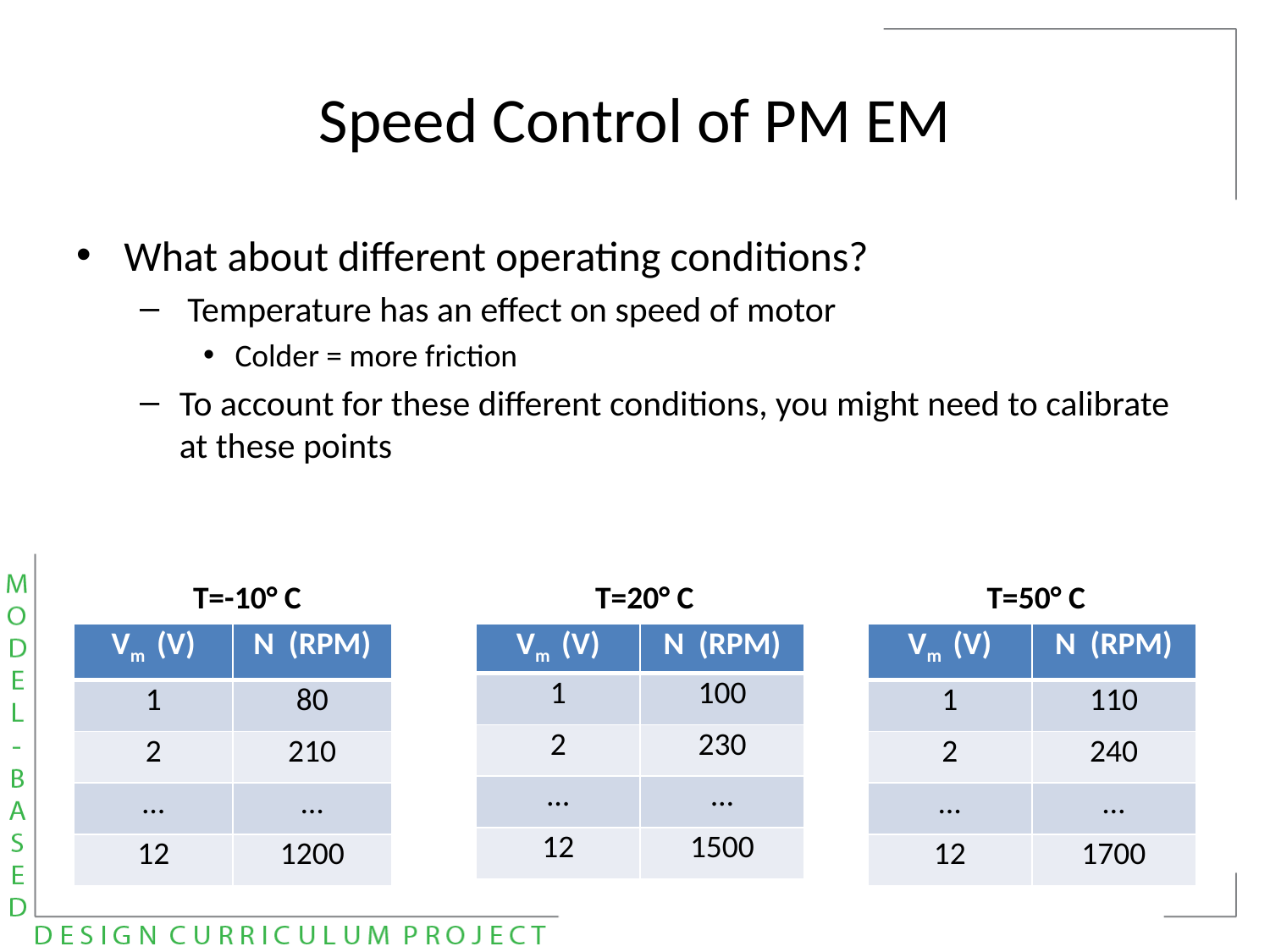

# Speed Control of PM EM
What about different operating conditions?
 Temperature has an effect on speed of motor
Colder = more friction
To account for these different conditions, you might need to calibrate at these points

T=-10° C
T=20° C
T=50° C
| Vm (V) | N (RPM) |
| --- | --- |
| 1 | 80 |
| 2 | 210 |
| … | … |
| 12 | 1200 |
| Vm (V) | N (RPM) |
| --- | --- |
| 1 | 100 |
| 2 | 230 |
| … | … |
| 12 | 1500 |
| Vm (V) | N (RPM) |
| --- | --- |
| 1 | 110 |
| 2 | 240 |
| … | … |
| 12 | 1700 |